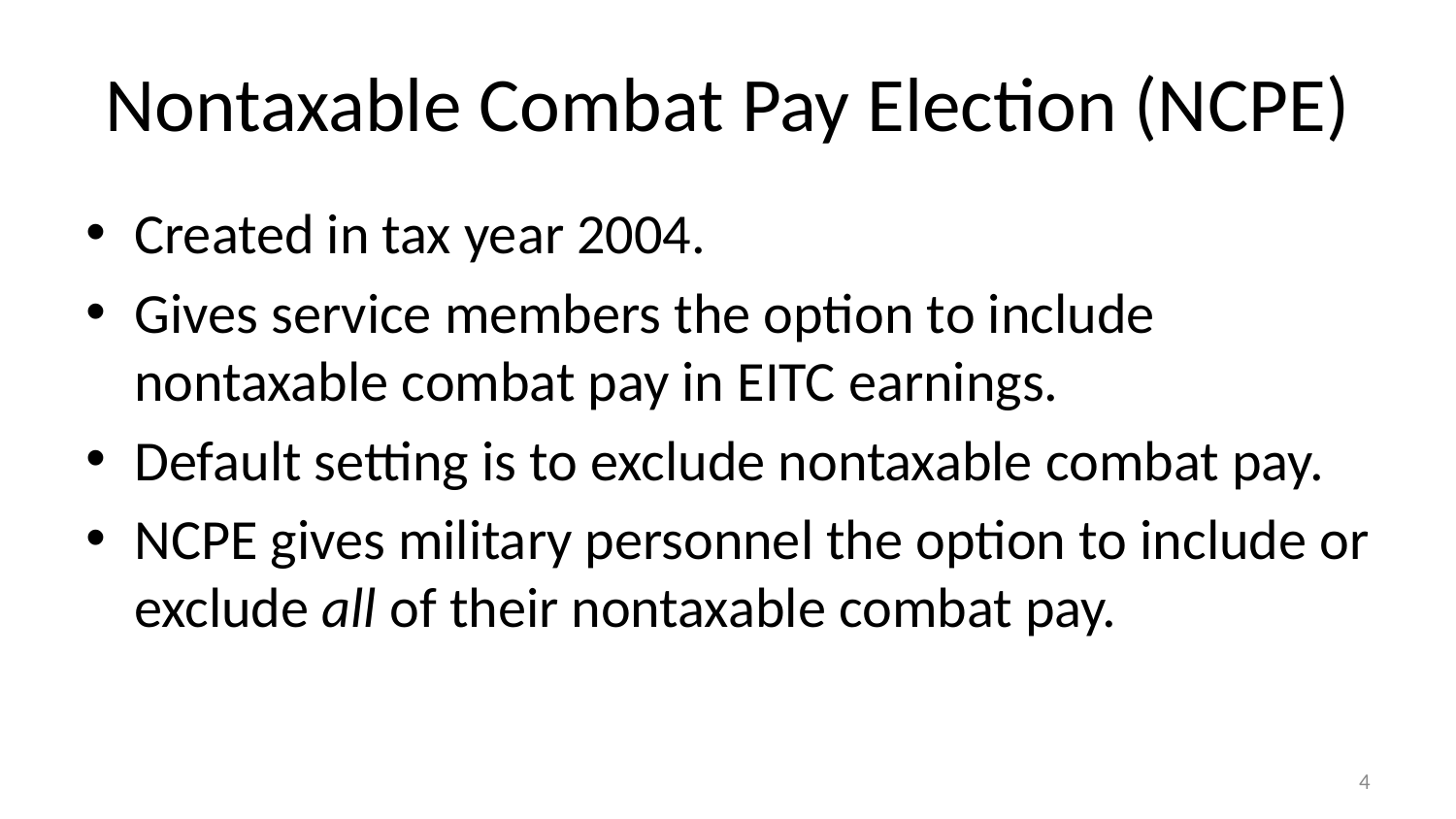

# Nontaxable Combat Pay Election (NCPE)
Created in tax year 2004.
Gives service members the option to include nontaxable combat pay in EITC earnings.
Default setting is to exclude nontaxable combat pay.
NCPE gives military personnel the option to include or exclude all of their nontaxable combat pay.

4